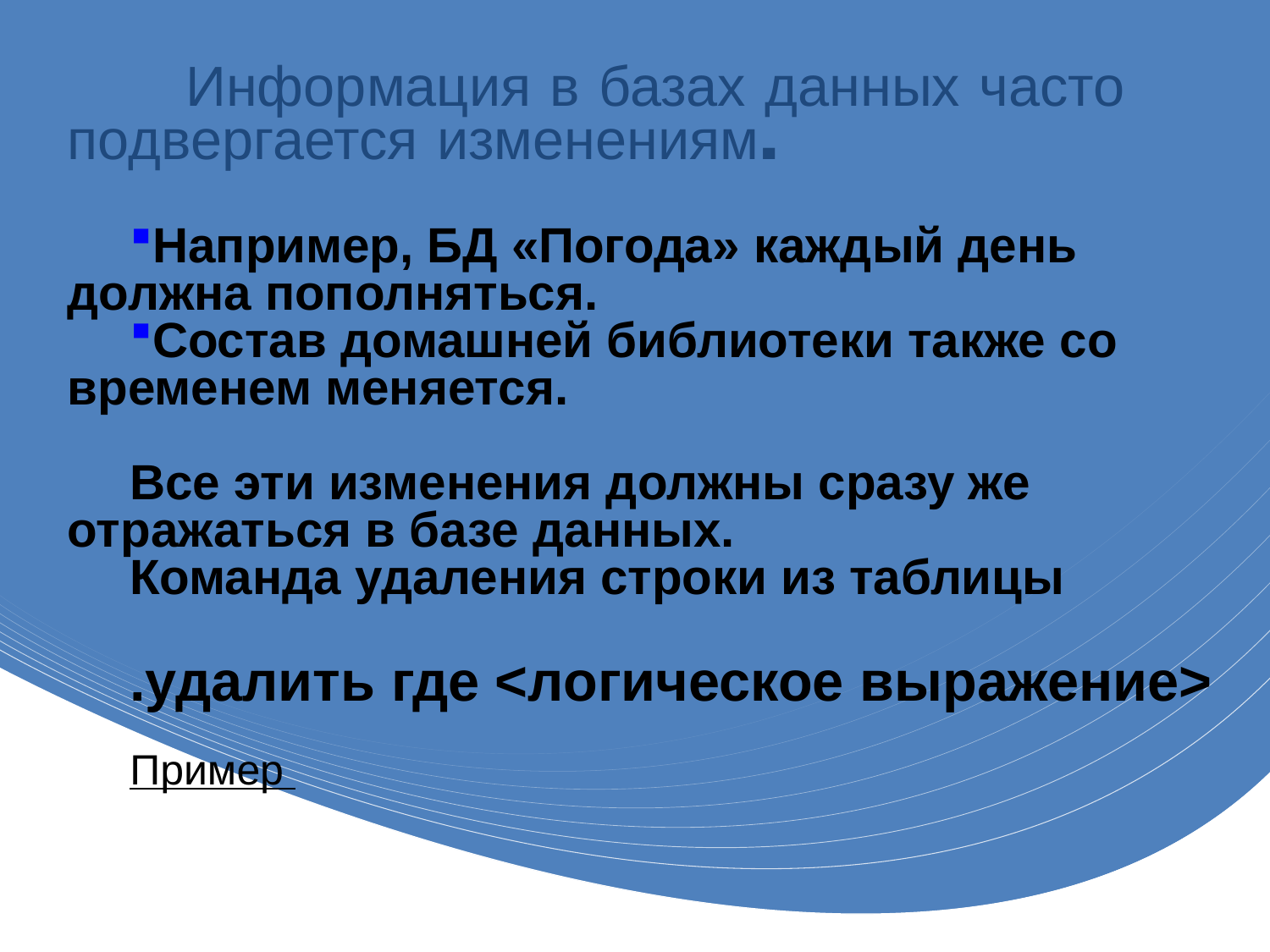

# Информация в базах данных часто подвергается изменениям.

Например, БД «Погода» каждый день должна пополняться.
Состав домашней библиотеки также со временем меняется.

Все эти изменения должны сразу же отражаться в базе данных.
Команда удаления строки из таблицы

.удалить где <логическое выражение>

Пример